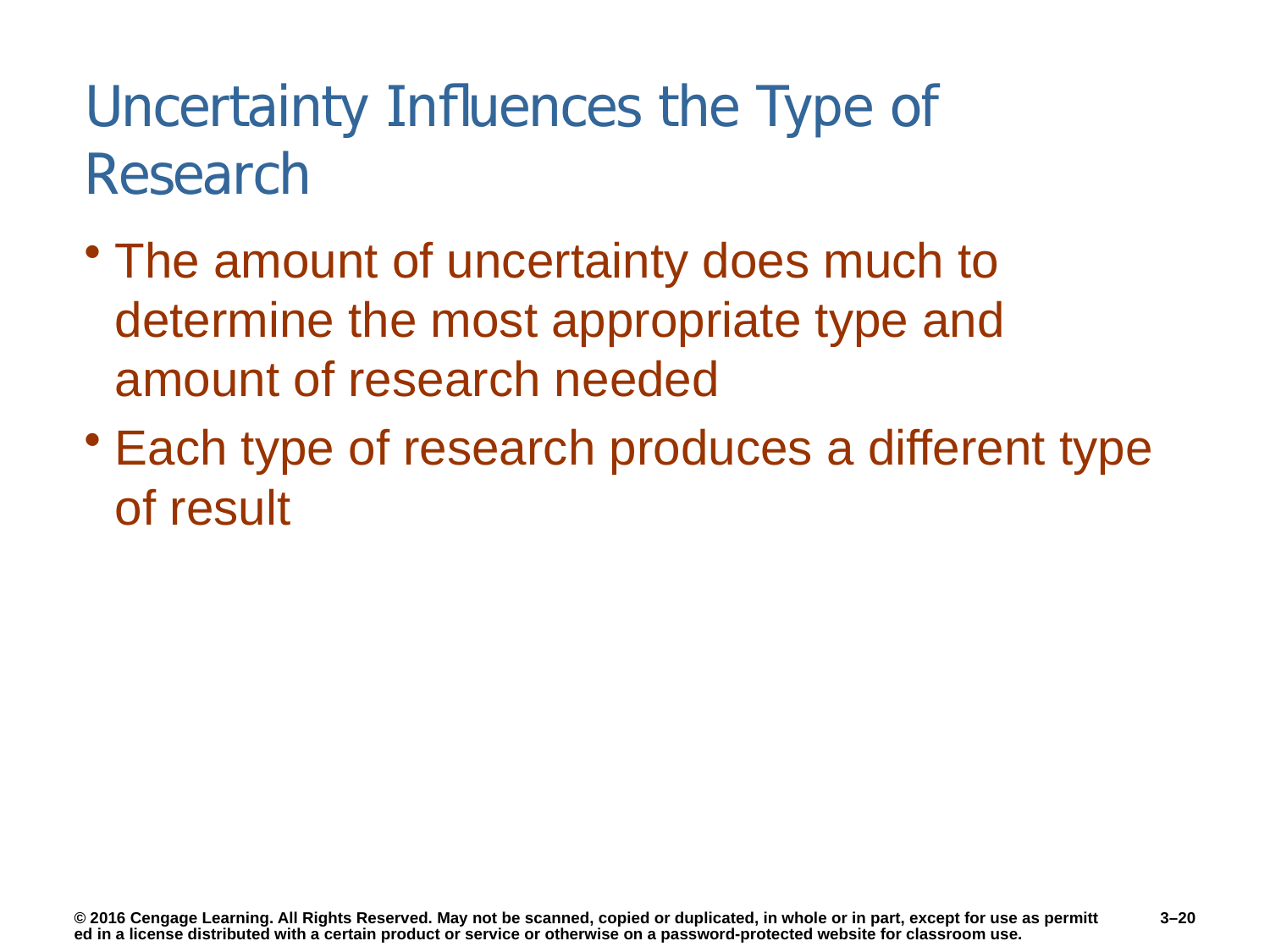

# Uncertainty Influences the Type of Research
The amount of uncertainty does much to determine the most appropriate type and amount of research needed
Each type of research produces a different type of result
3–20
© 2016 Cengage Learning. All Rights Reserved. May not be scanned, copied or duplicated, in whole or in part, except for use as permitted in a license distributed with a certain product or service or otherwise on a password-protected website for classroom use.